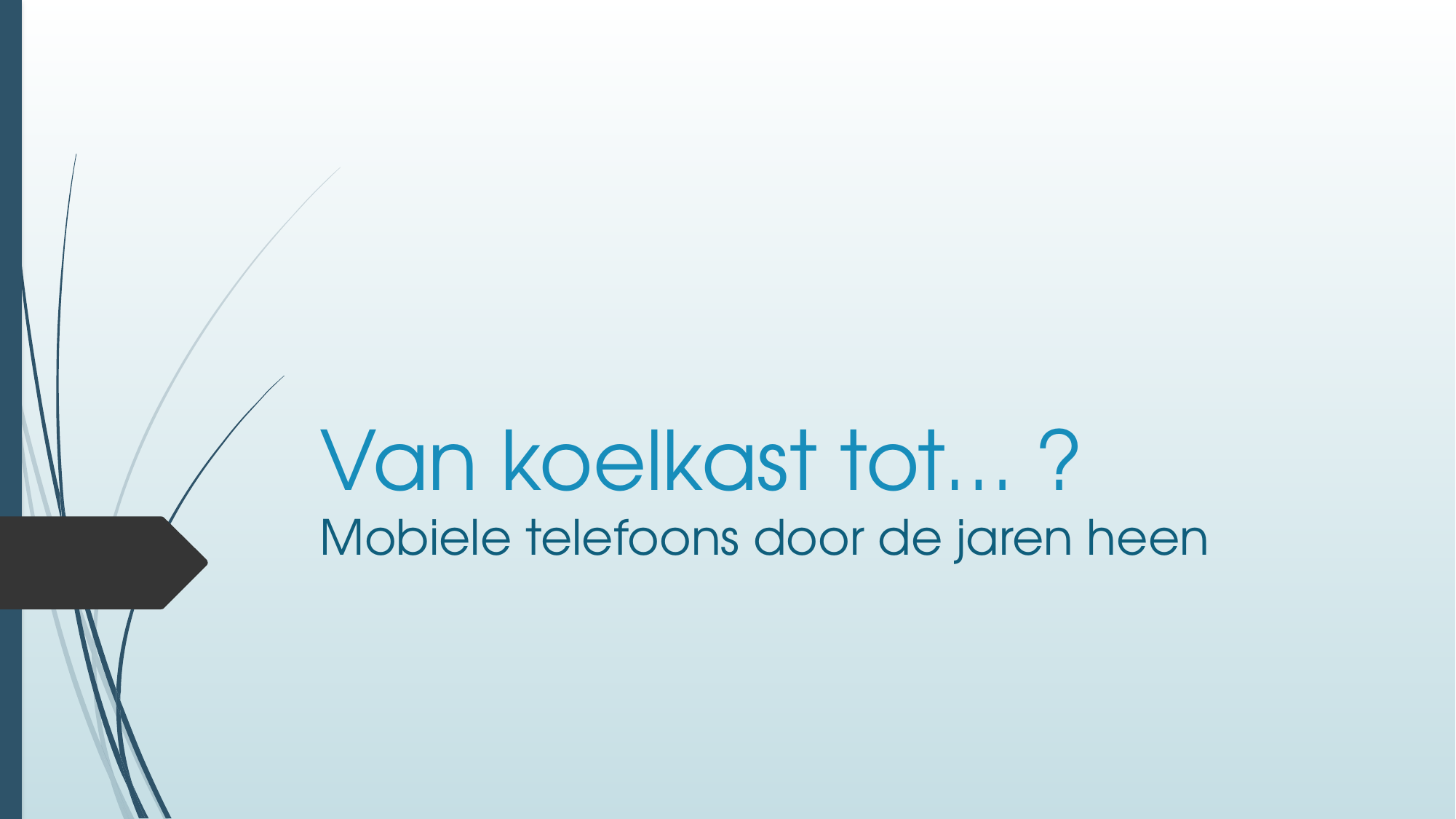

# Van koelkast tot… ? Mobiele telefoons door de jaren heen